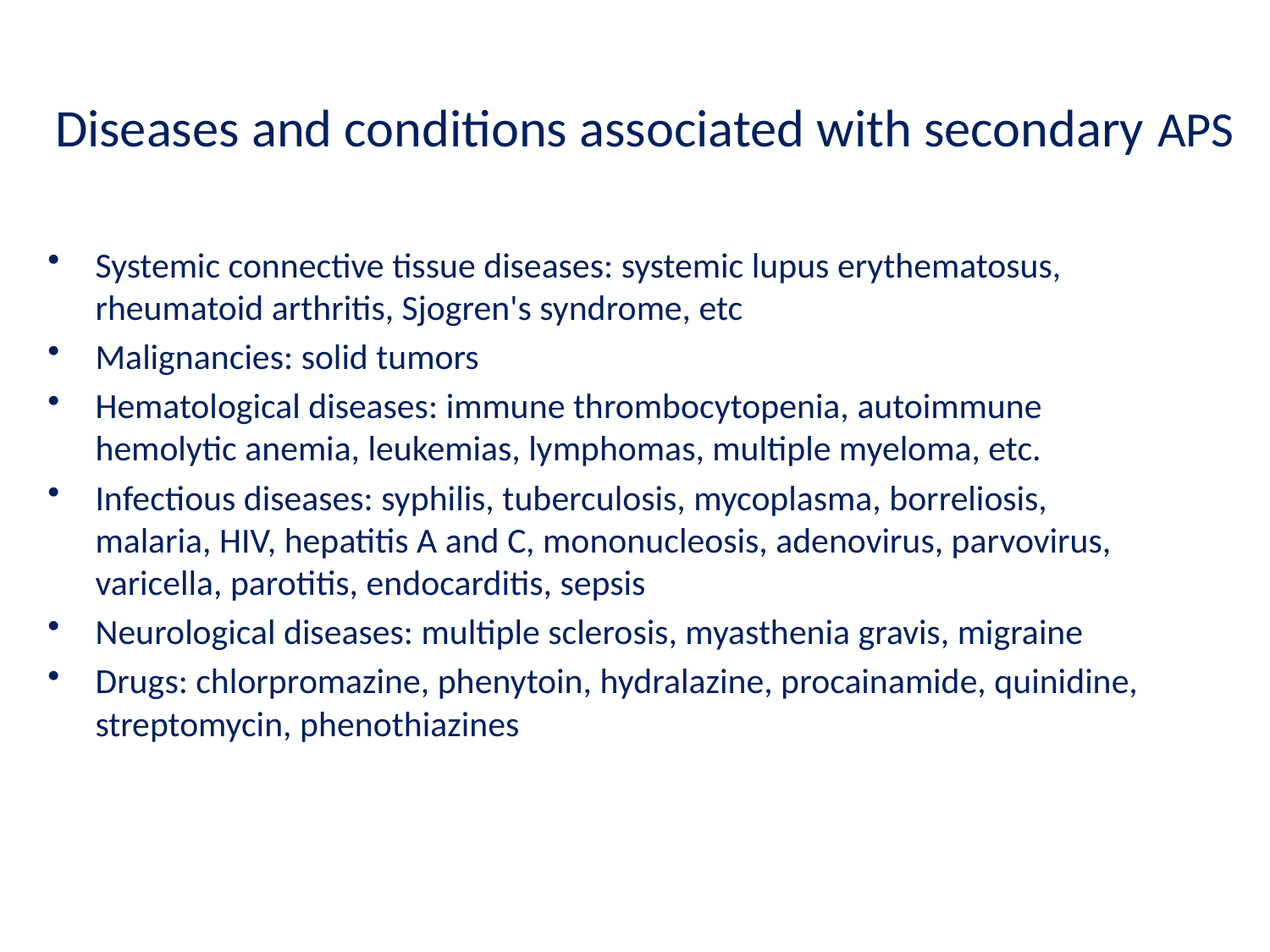

Diseases and conditions associated with secondary APS
Systemic connective tissue diseases: systemic lupus erythematosus, rheumatoid arthritis, Sjogren's syndrome, etc
Malignancies: solid tumors
Hematological diseases: immune thrombocytopenia, autoimmune hemolytic anemia, leukemias, lymphomas, multiple myeloma, etc.
Infectious diseases: syphilis, tuberculosis, mycoplasma, borreliosis, malaria, HIV, hepatitis A and C, mononucleosis, adenovirus, parvovirus, varicella, parotitis, endocarditis, sepsis
Neurological diseases: multiple sclerosis, myasthenia gravis, migraine
Drugs: chlorpromazine, phenytoin, hydralazine, procainamide, quinidine, streptomycin, phenothiazines